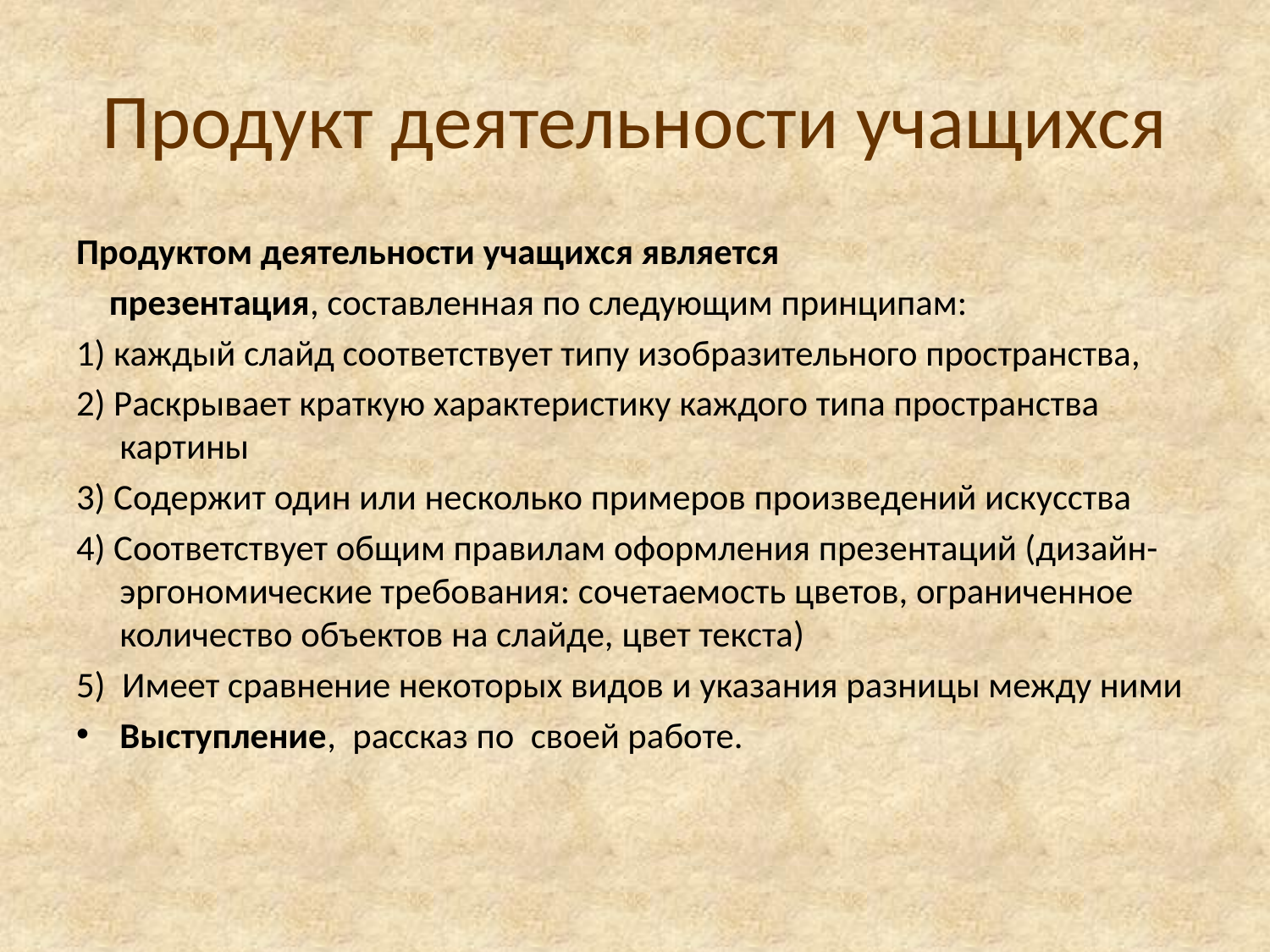

# Продукт деятельности учащихся
Продуктом деятельности учащихся является
    презентация, составленная по следующим принципам:
1) каждый слайд соответствует типу изобразительного пространства,
2) Раскрывает краткую характеристику каждого типа пространства картины
3) Содержит один или несколько примеров произведений искусства
4) Соответствует общим правилам оформления презентаций (дизайн- эргономические требования: сочетаемость цветов, ограниченное количество объектов на слайде, цвет текста)
5)  Имеет сравнение некоторых видов и указания разницы между ними
Выступление,  рассказ по  своей работе.